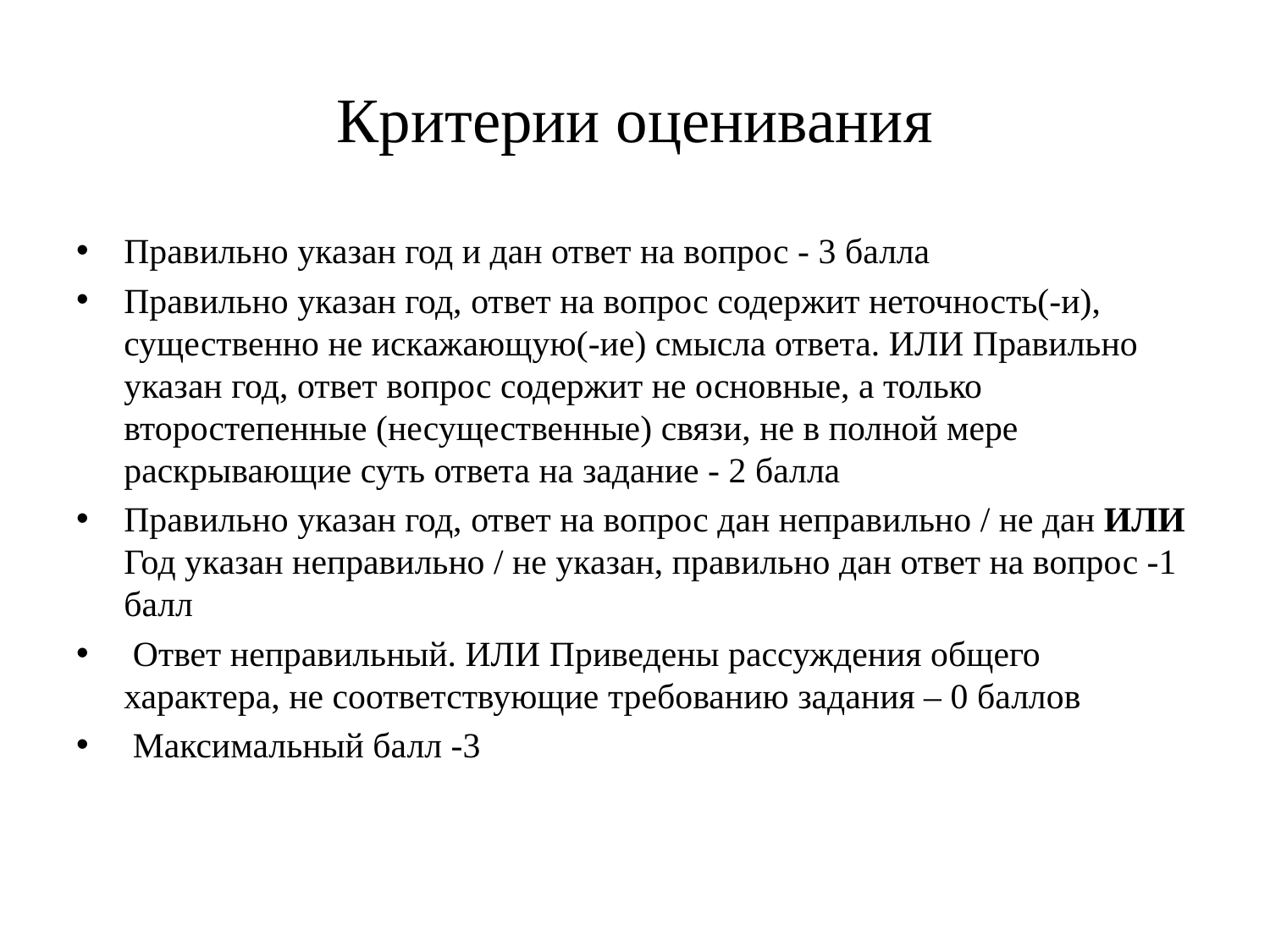

# Критерии оценивания
Правильно указан год и дан ответ на вопрос - 3 балла
Правильно указан год, ответ на вопрос содержит неточность(-и), существенно не искажающую(-ие) смысла ответа. ИЛИ Правильно указан год, ответ вопрос содержит не основные, а только второстепенные (несущественные) связи, не в полной мере раскрывающие суть ответа на задание - 2 балла
Правильно указан год, ответ на вопрос дан неправильно / не дан ИЛИ Год указан неправильно / не указан, правильно дан ответ на вопрос -1 балл
 Ответ неправильный. ИЛИ Приведены рассуждения общего характера, не соответствующие требованию задания – 0 баллов
 Максимальный балл -3